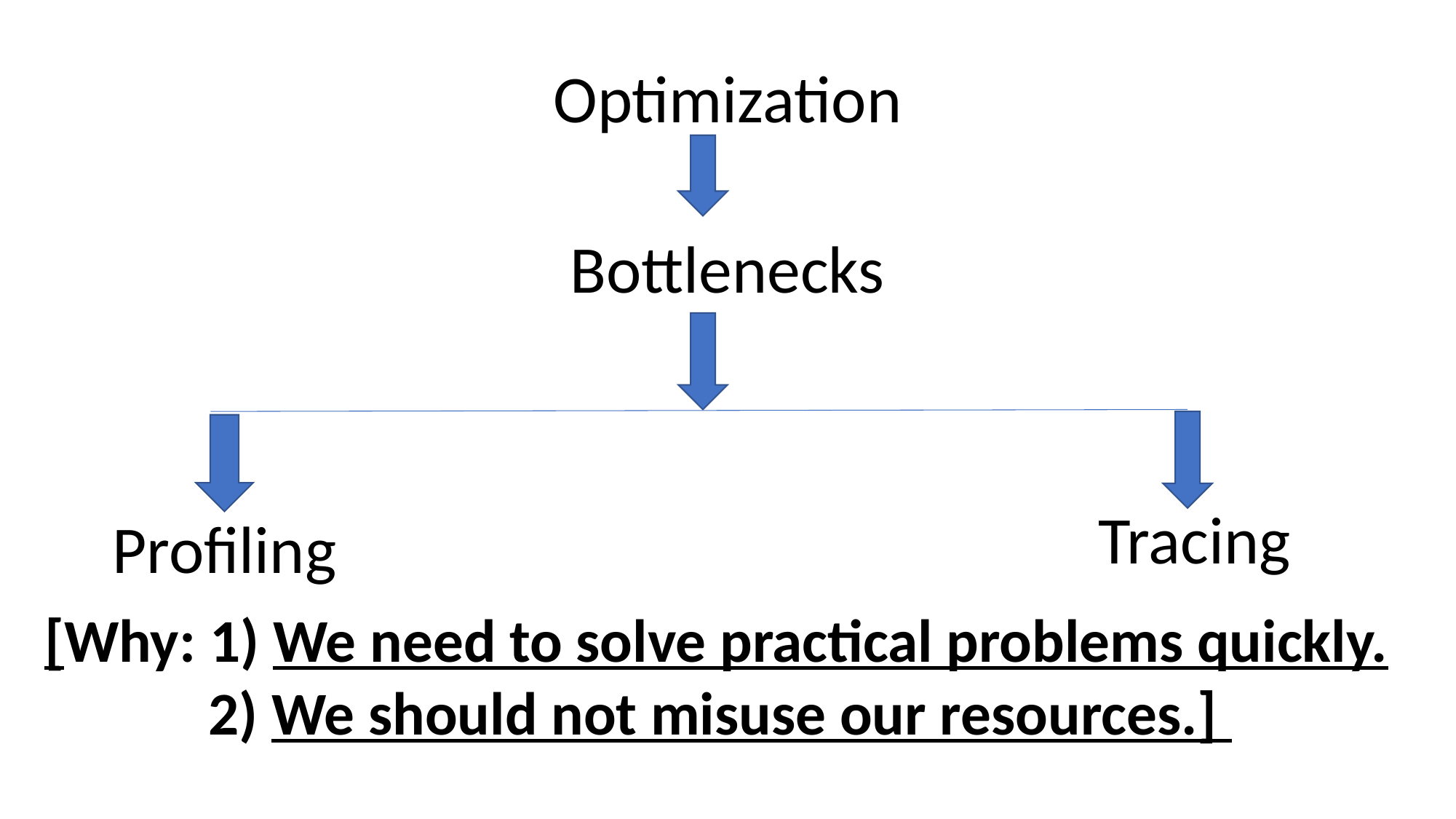

# Optimization

Bottlenecks

Tracing
Profiling
[Why: 1) We need to solve practical problems quickly.
            2) We should not misuse our resources.]